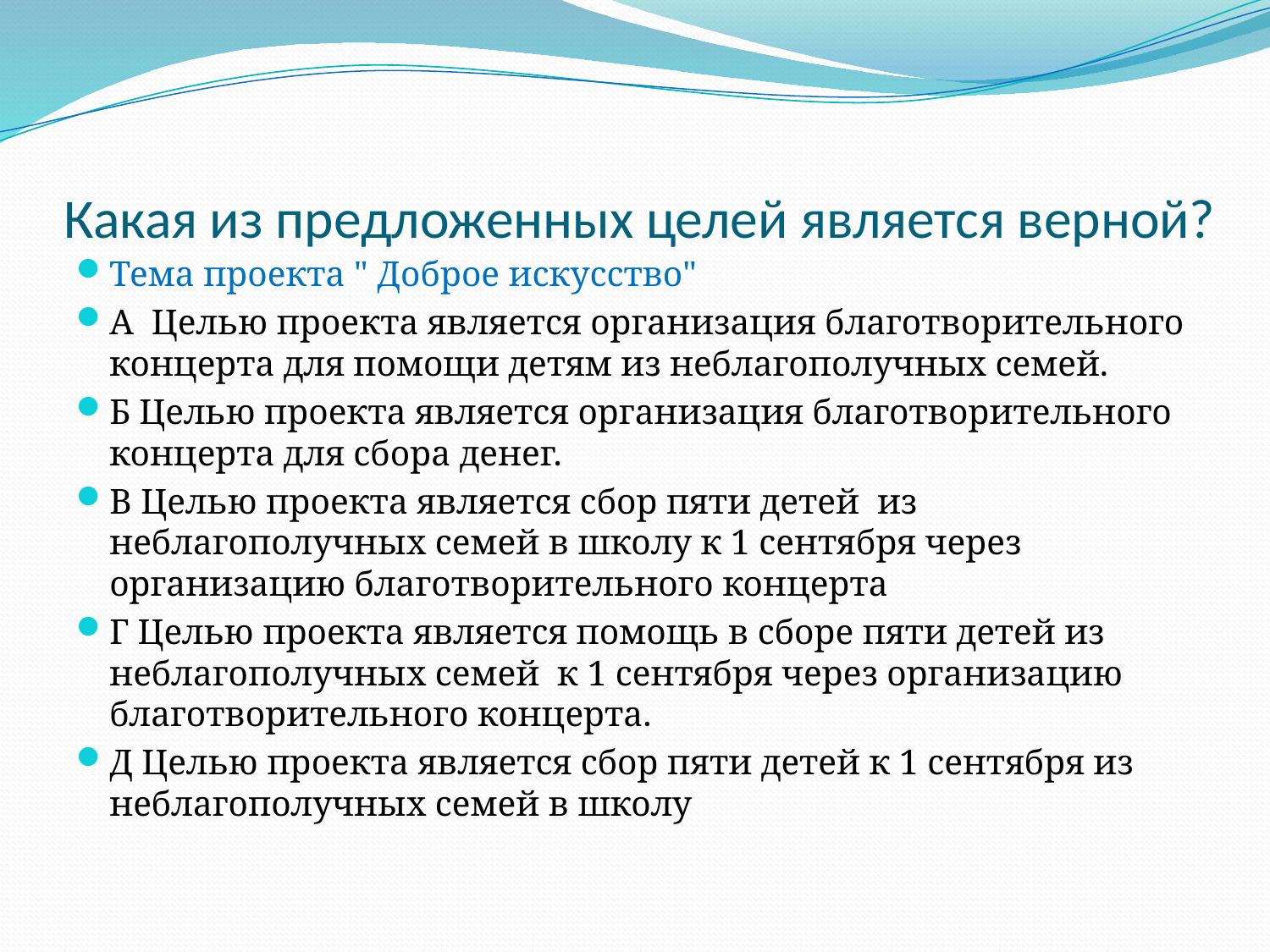

# Какая из предложенных целей является верной?
Тема проекта " Доброе искусство"
А  Целью проекта является организация благотворительного концерта для помощи детям из неблагополучных семей.
Б Целью проекта является организация благотворительного концерта для сбора денег.
В Целью проекта является сбор пяти детей  из неблагополучных семей в школу к 1 сентября через организацию благотворительного концерта
Г Целью проекта является помощь в сборе пяти детей из неблагополучных семей  к 1 сентября через организацию благотворительного концерта.
Д Целью проекта является сбор пяти детей к 1 сентября из неблагополучных семей в школу